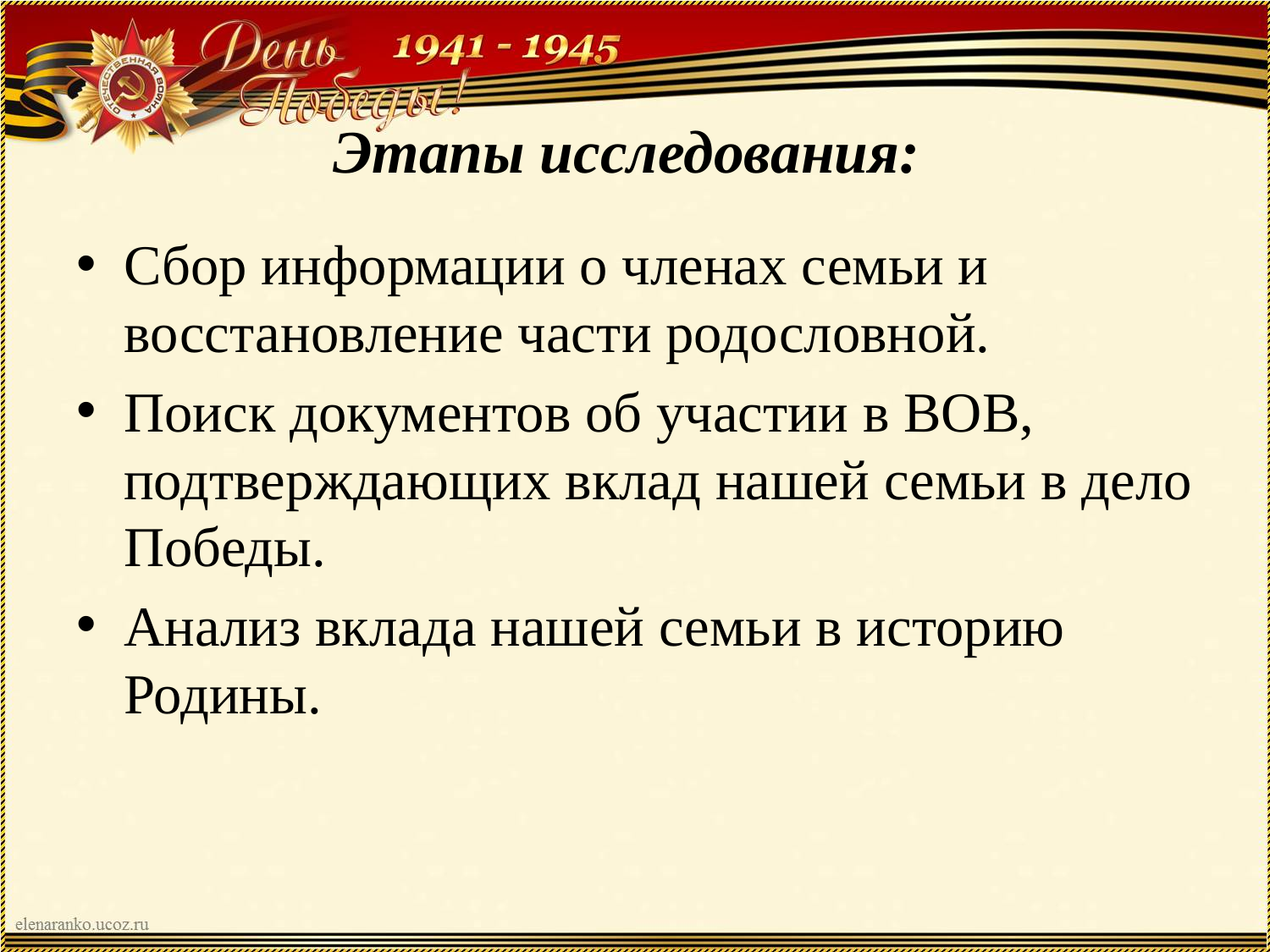

# Этапы исследования:
Сбор информации о членах семьи и восстановление части родословной.
Поиск документов об участии в ВОВ, подтверждающих вклад нашей семьи в дело Победы.
Анализ вклада нашей семьи в историю Родины.